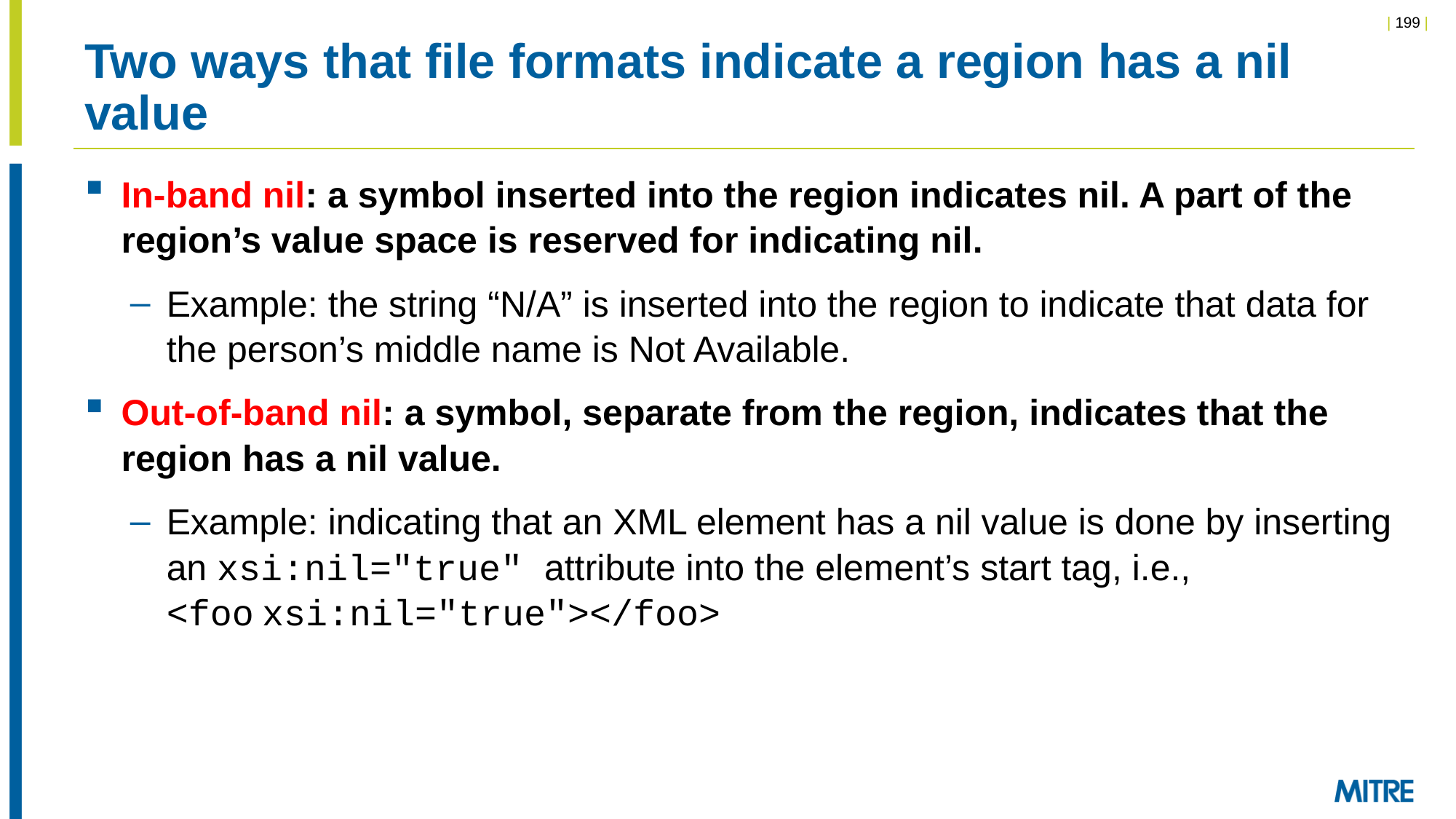

# Two ways that file formats indicate a region has a nil value
In-band nil: a symbol inserted into the region indicates nil. A part of the region’s value space is reserved for indicating nil.
Example: the string “N/A” is inserted into the region to indicate that data for the person’s middle name is Not Available.
Out-of-band nil: a symbol, separate from the region, indicates that the region has a nil value.
Example: indicating that an XML element has a nil value is done by inserting an xsi:nil="true" attribute into the element’s start tag, i.e.,
<foo xsi:nil="true"></foo>